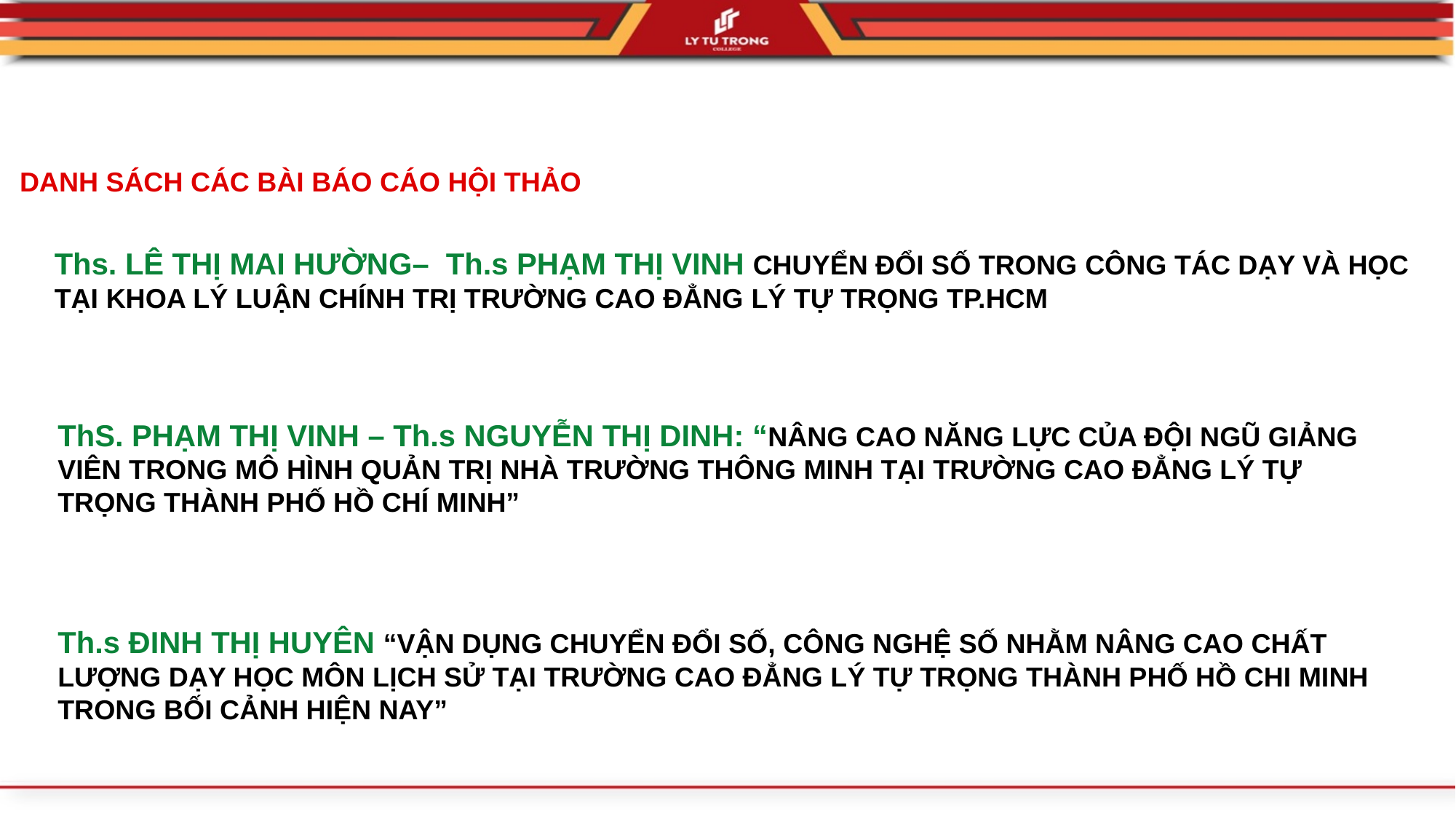

DANH SÁCH CÁC BÀI BÁO CÁO HỘI THẢO
Ths. LÊ THỊ MAI HƯỜNG–  Th.s PHẠM THỊ VINH CHUYỂN ĐỔI SỐ TRONG CÔNG TÁC DẠY VÀ HỌC TẠI KHOA LÝ LUẬN CHÍNH TRỊ TRƯỜNG CAO ĐẲNG LÝ TỰ TRỌNG TP.HCM

ThS. PHẠM THỊ VINH – Th.s NGUYỄN THỊ DINH: “NÂNG CAO NĂNG LỰC CỦA ĐỘI NGŨ GIẢNG VIÊN TRONG MÔ HÌNH QUẢN TRỊ NHÀ TRƯỜNG THÔNG MINH TẠI TRƯỜNG CAO ĐẲNG LÝ TỰ TRỌNG THÀNH PHỐ HỒ CHÍ MINH”
Th.s ĐINH THỊ HUYÊN “VẬN DỤNG CHUYỂN ĐỔI SỐ, CÔNG NGHỆ SỐ NHẰM NÂNG CAO CHẤT LƯỢNG DẠY HỌC MÔN LỊCH SỬ TẠI TRƯỜNG CAO ĐẲNG LÝ TỰ TRỌNG THÀNH PHỐ HỒ CHI MINH TRONG BỐI CẢNH HIỆN NAY”